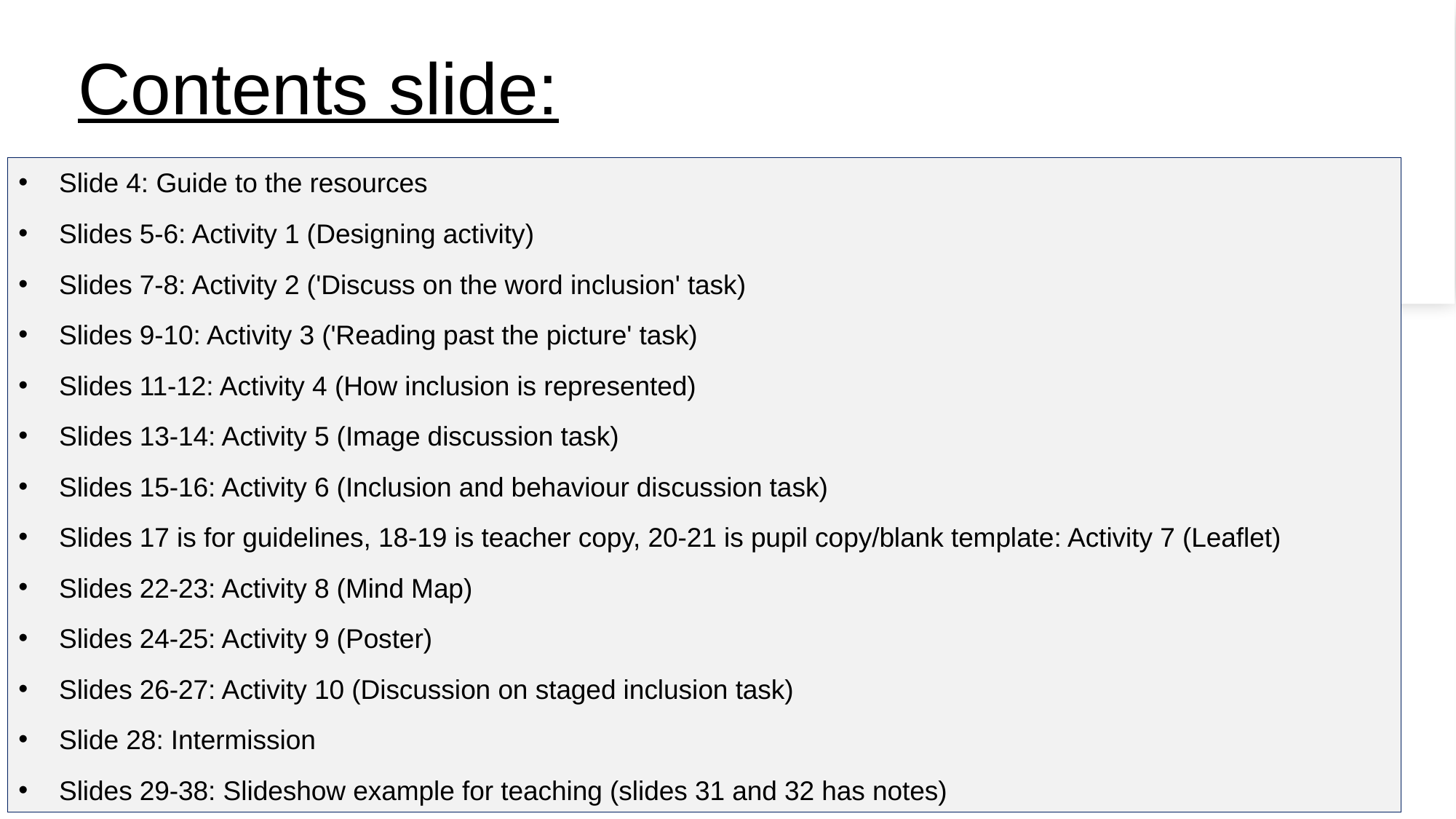

# Contents slide:
Slide 4: Guide to the resources
Slides 5-6: Activity 1 (Designing activity)
Slides 7-8: Activity 2 ('Discuss on the word inclusion' task)
Slides 9-10: Activity 3 ('Reading past the picture' task)
Slides 11-12: Activity 4 (How inclusion is represented)
Slides 13-14: Activity 5 (Image discussion task)
Slides 15-16: Activity 6 (Inclusion and behaviour discussion task)
Slides 17 is for guidelines, 18-19 is teacher copy, 20-21 is pupil copy/blank template: Activity 7 (Leaflet)
Slides 22-23: Activity 8 (Mind Map)
Slides 24-25: Activity 9 (Poster)
Slides 26-27: Activity 10 (Discussion on staged inclusion task)
Slide 28: Intermission
Slides 29-38: Slideshow example for teaching (slides 31 and 32 has notes)